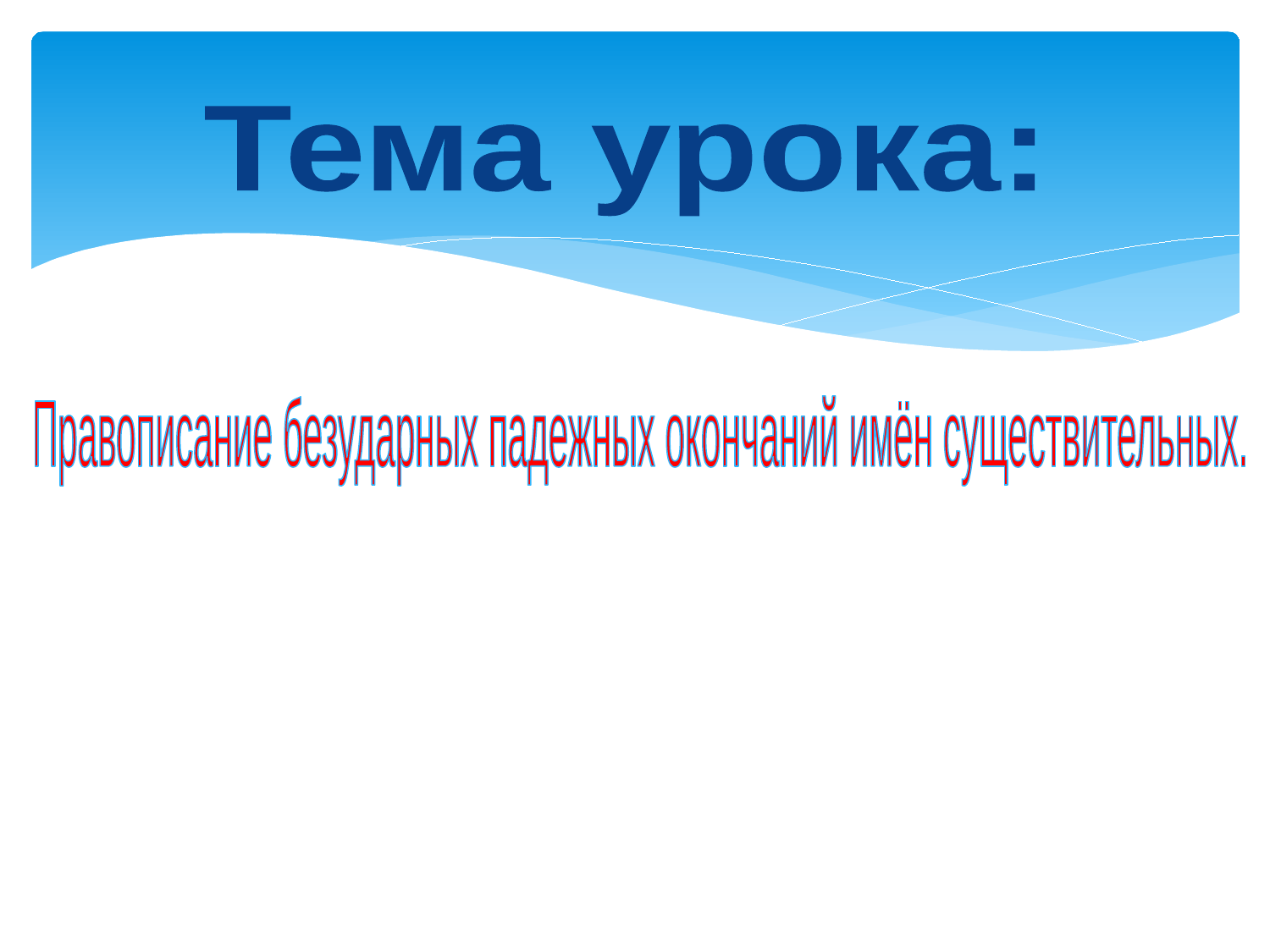

Тема урока:
Правописание безударных падежных окончаний имён существительных.